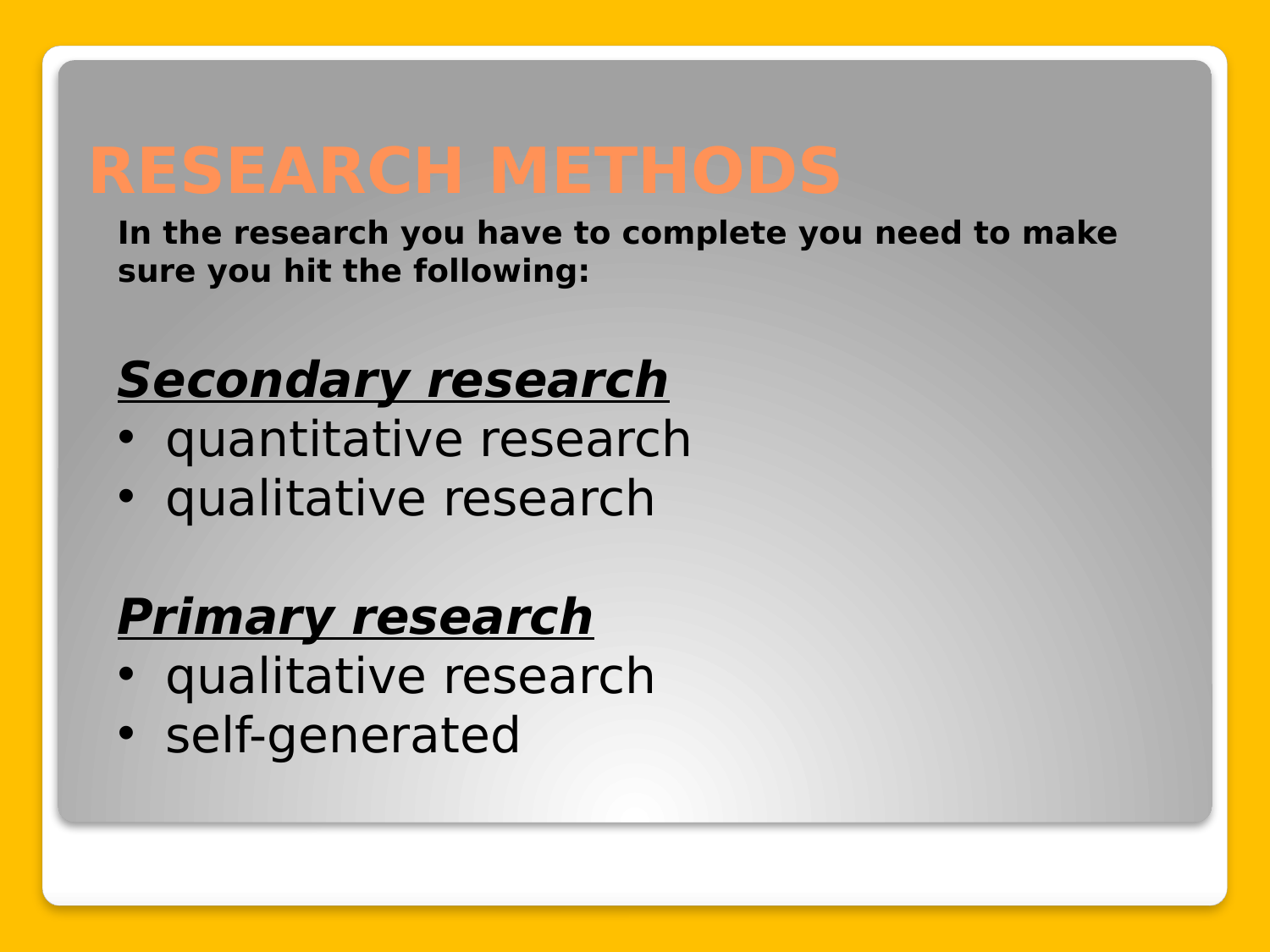

# RESEARCH METHODS
In the research you have to complete you need to make sure you hit the following:

Secondary research
quantitative research
qualitative research

Primary research
qualitative research
self-generated